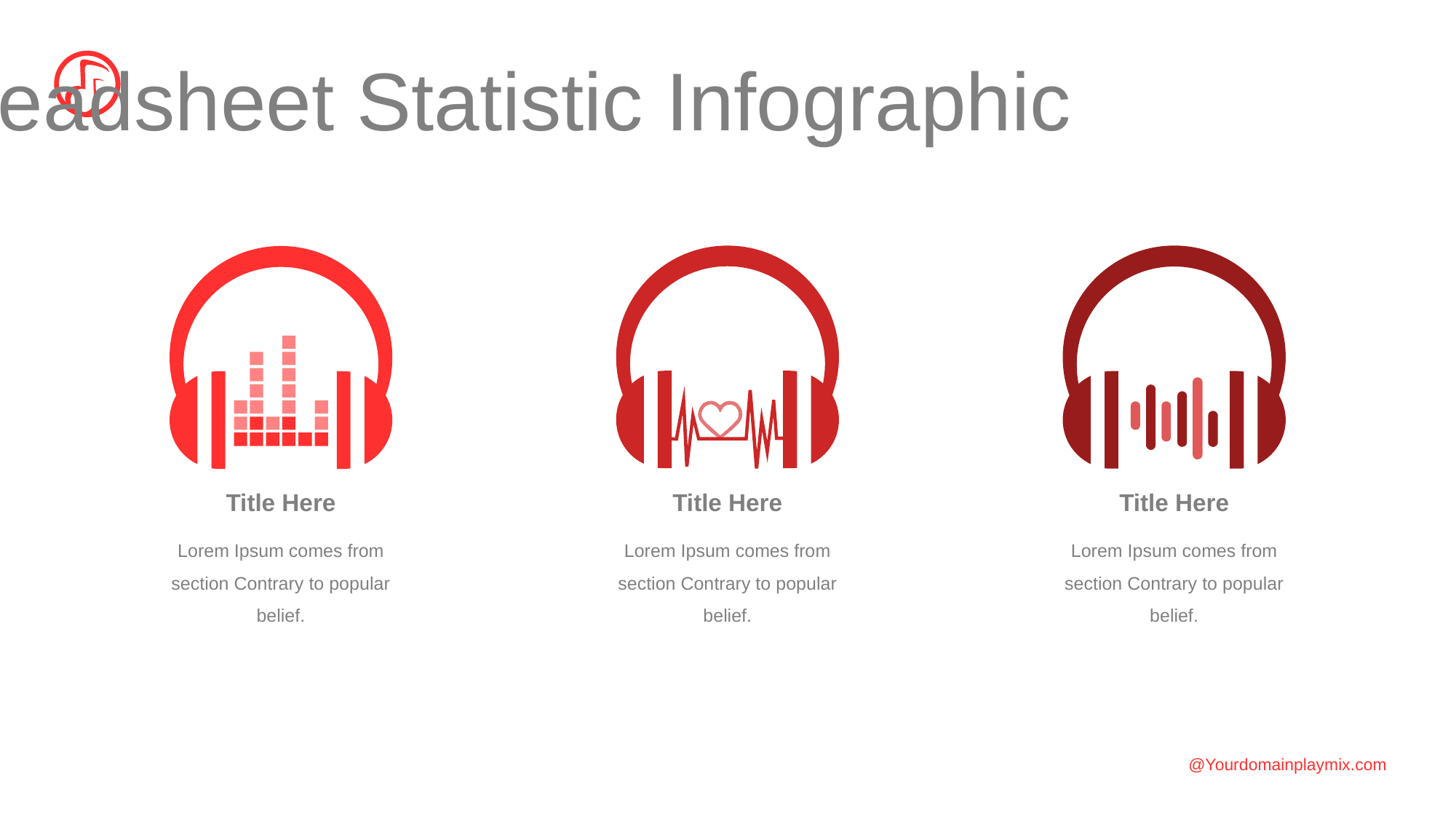

Headsheet Statistic Infographic

Title Here
Title Here
Title Here
Lorem Ipsum comes from section Contrary to popular belief.
Lorem Ipsum comes from section Contrary to popular belief.
Lorem Ipsum comes from section Contrary to popular belief.